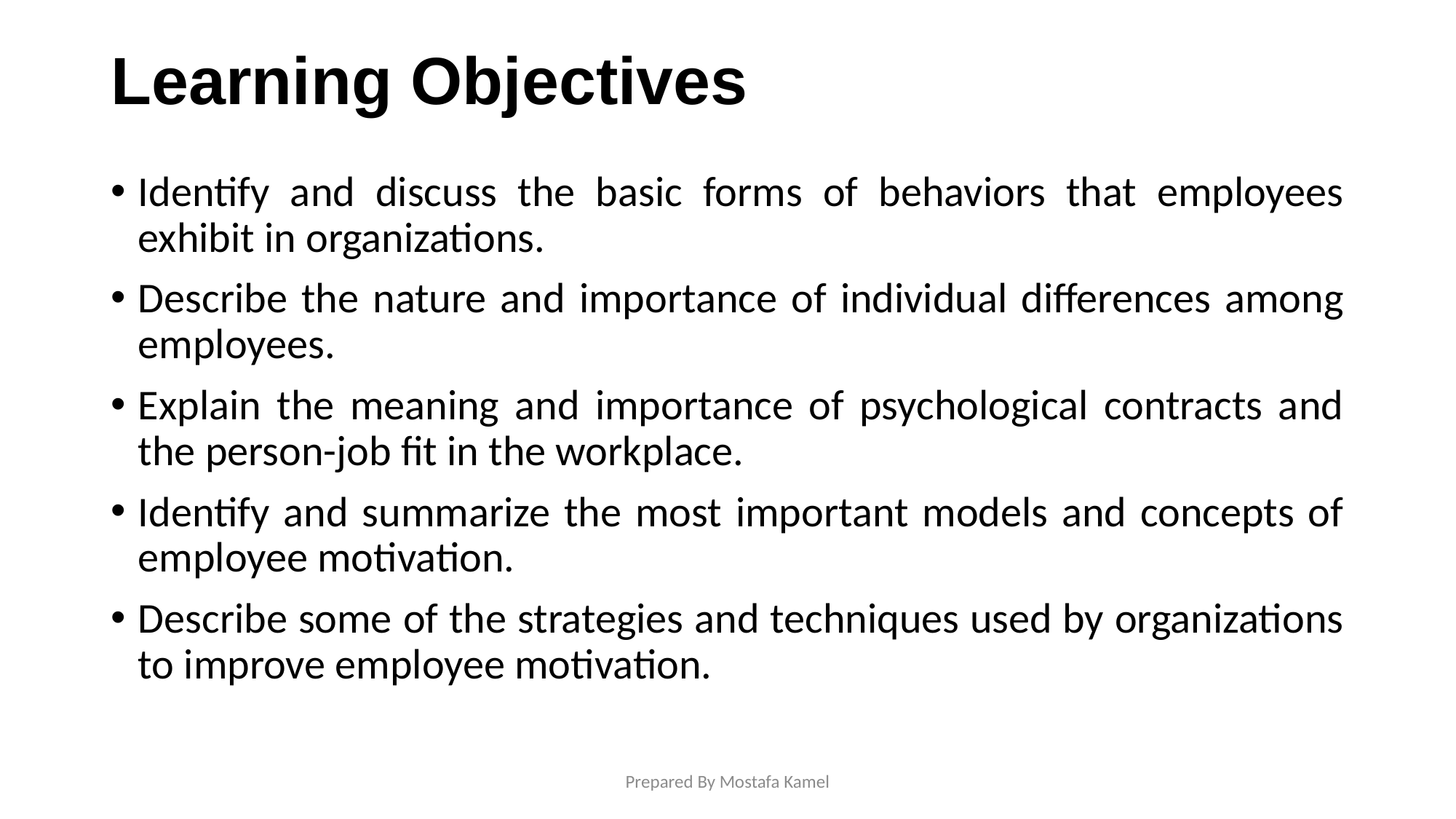

# Learning Objectives
Identify and discuss the basic forms of behaviors that employees exhibit in organizations.
Describe the nature and importance of individual differences among employees.
Explain the meaning and importance of psychological contracts and the person-job fit in the workplace.
Identify and summarize the most important models and concepts of employee motivation.
Describe some of the strategies and techniques used by organizations to improve employee motivation.

Prepared By Mostafa Kamel